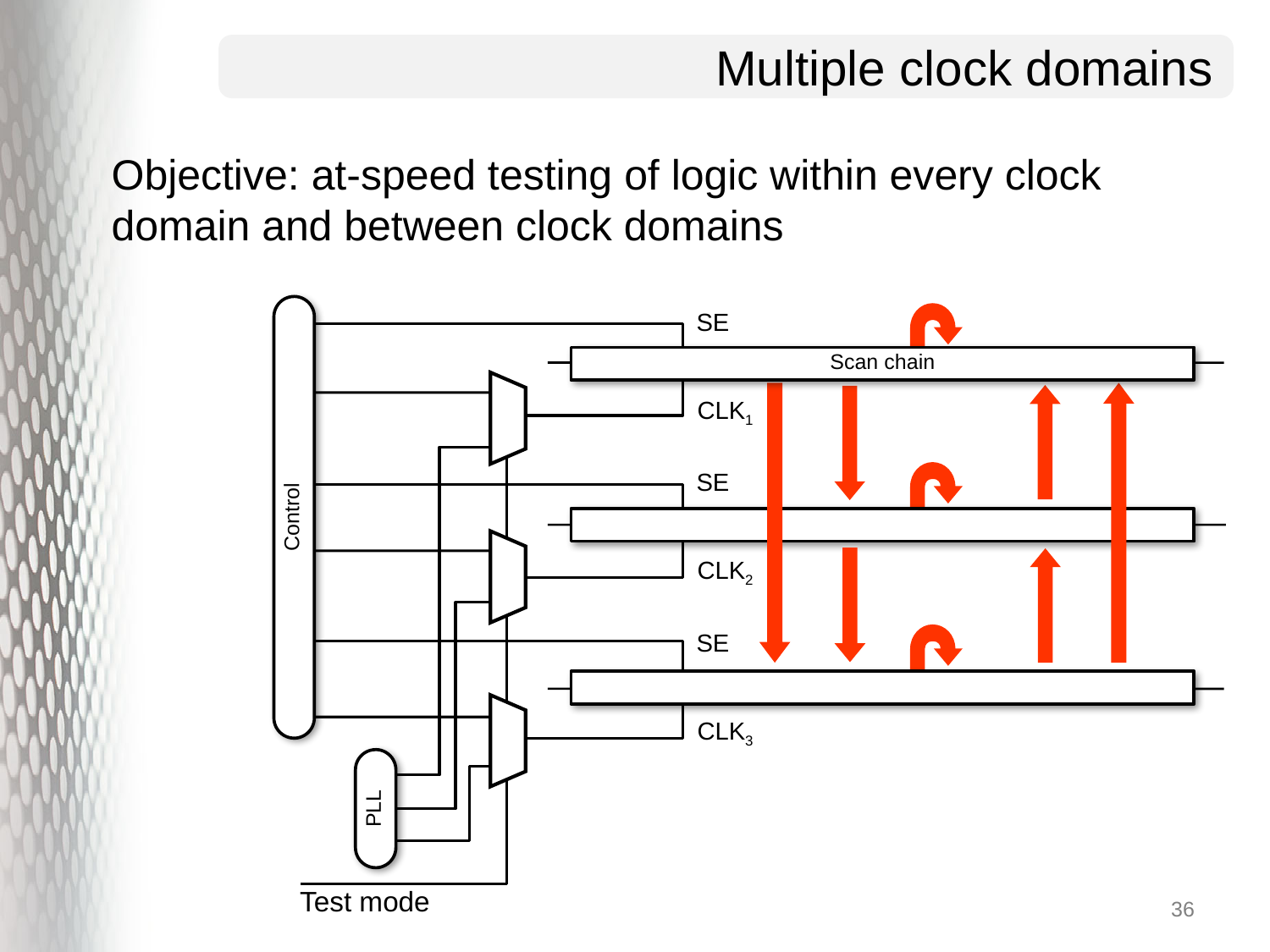

# Multiple clock domains
Objective: at-speed testing of logic within every clock domain and between clock domains
SE

Scan chain

CLK1

SE

Control

CLK2

SE

CLK3

PLL
Test mode